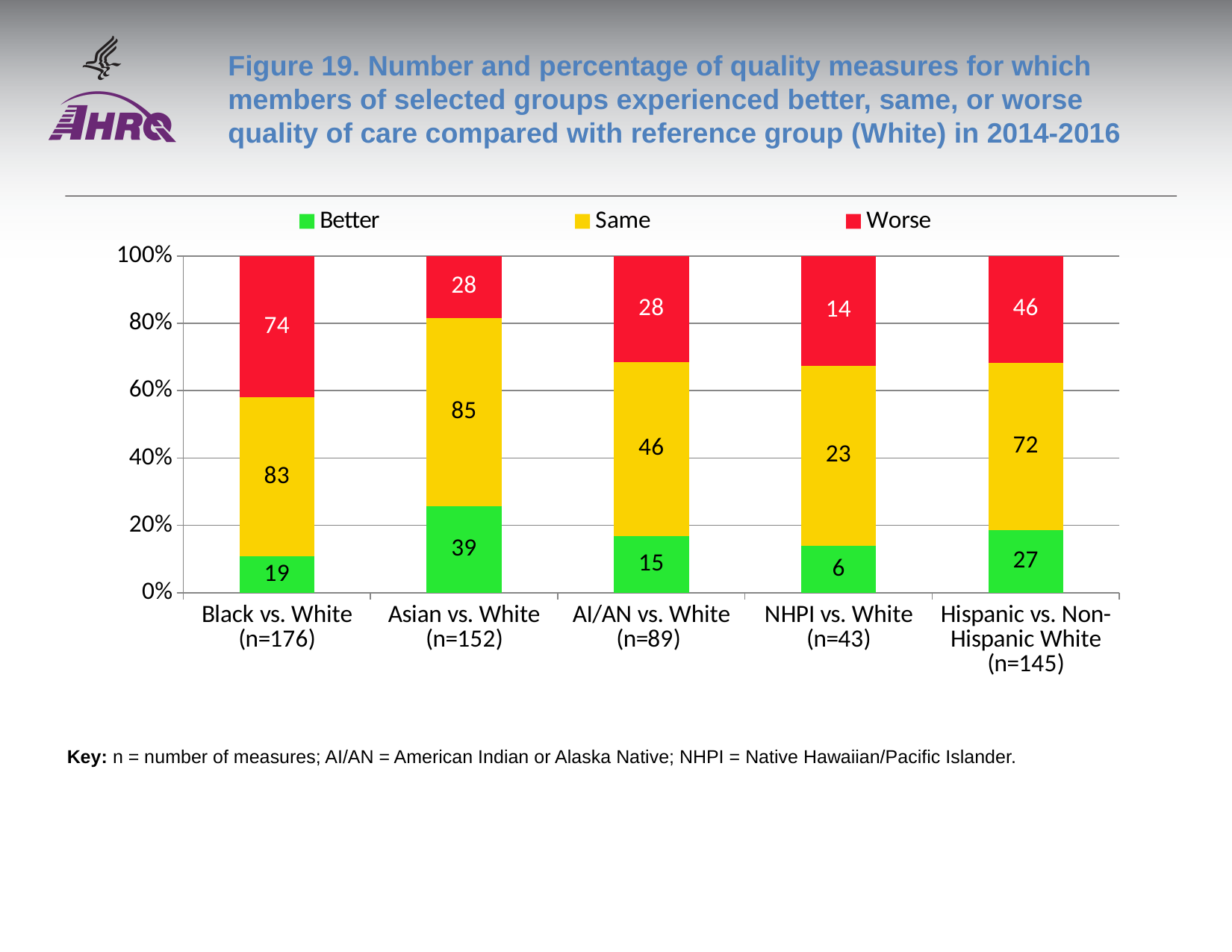

# Figure 19. Number and percentage of quality measures for which members of selected groups experienced better, same, or worse quality of care compared with reference group (White) in 2014-2016

### Chart

| Category | Better | Same | Worse |
|---|---|---|---|
| Black vs. White (n=176) | 19.0 | 83.0 | 74.0 |
| Asian vs. White (n=152) | 39.0 | 85.0 | 28.0 |
| AI/AN vs. White (n=89)  | 15.0 | 46.0 | 28.0 |
| NHPI vs. White (n=43) | 6.0 | 23.0 | 14.0 |
| Hispanic vs. Non-Hispanic White (n=145) | 27.0 | 72.0 | 46.0 |
Key: n = number of measures; AI/AN = American Indian or Alaska Native; NHPI = Native Hawaiian/Pacific Islander.